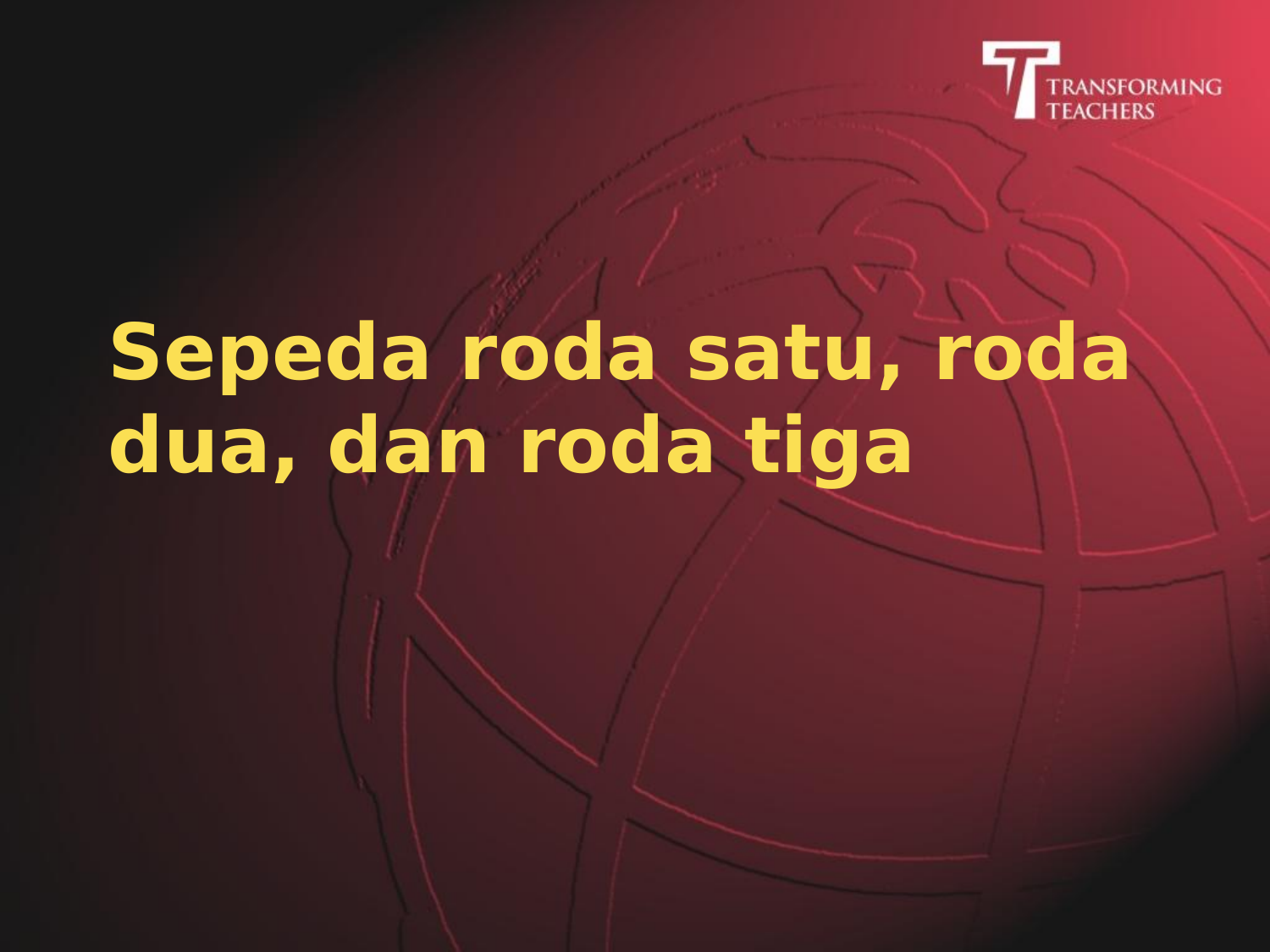

# Sepeda roda satu, roda dua, dan roda tiga